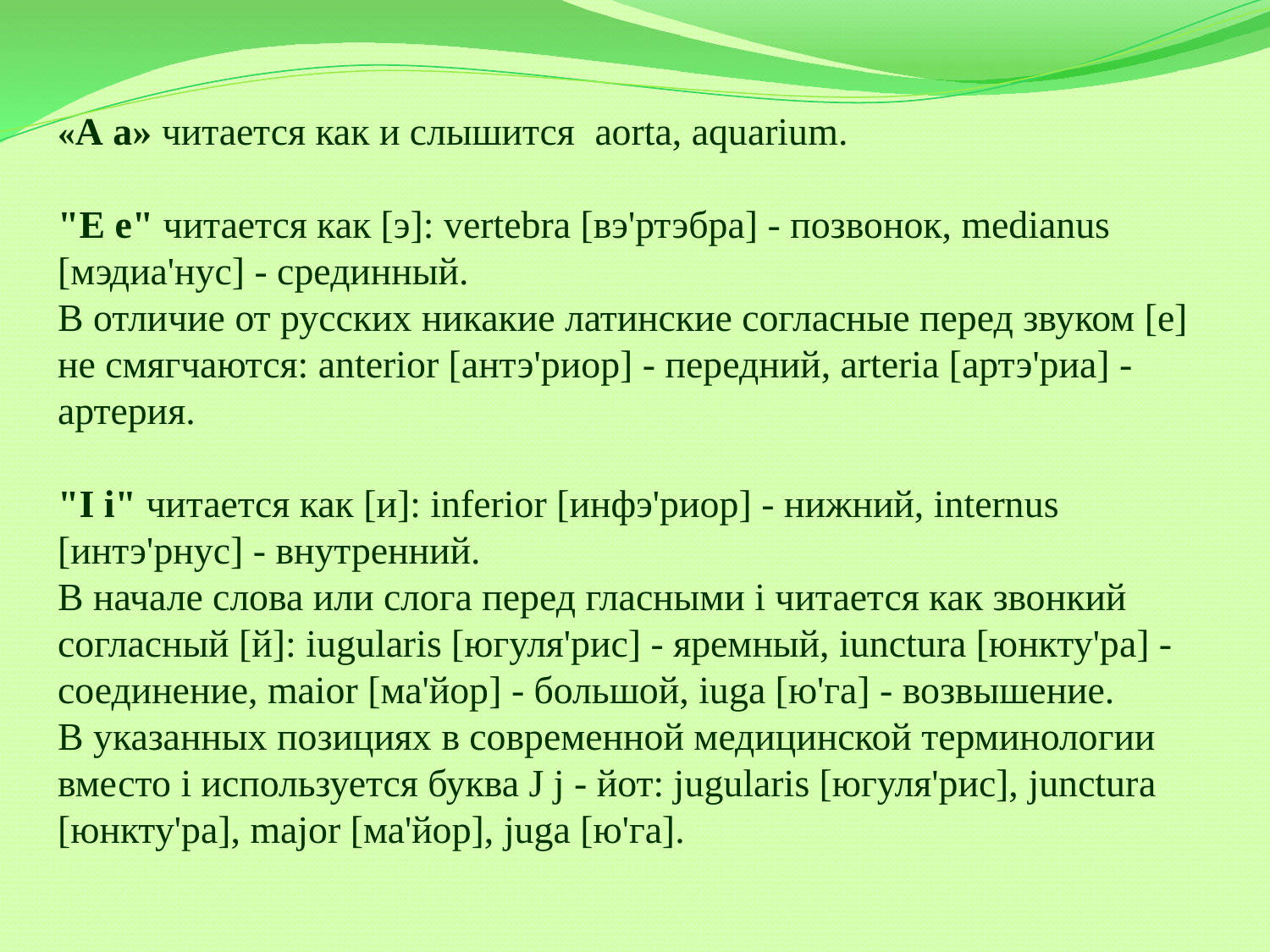

«А а» читается как и слышится  aorta, aquarium.

"Е е" читается как [э]: vertebra [вэ'ртэбра] - позвонок, medianus [мэдиа'нус] - срединный.
В отличие от русских никакие латинские согласные перед звуком [е] не смягчаются: anterior [антэ'риор] - передний, arteria [артэ'риа] - артерия.

"I i" читается как [и]: inferior [инфэ'риор] - нижний, internus [интэ'рнус] - внутренний.
В начале слова или слога перед гласными i читается как звонкий согласный [й]: iugularis [югуля'рис] - яремный, iunctura [юнкту'ра] - соединение, maior [ма'йор] - большой, iuga [ю'га] - возвышение.
В указанных позициях в современной медицинской терминологии вместо i используется буква J j - йот: jugularis [югуля'рис], junctura [юнкту'ра], major [ма'йор], juga [ю'га].